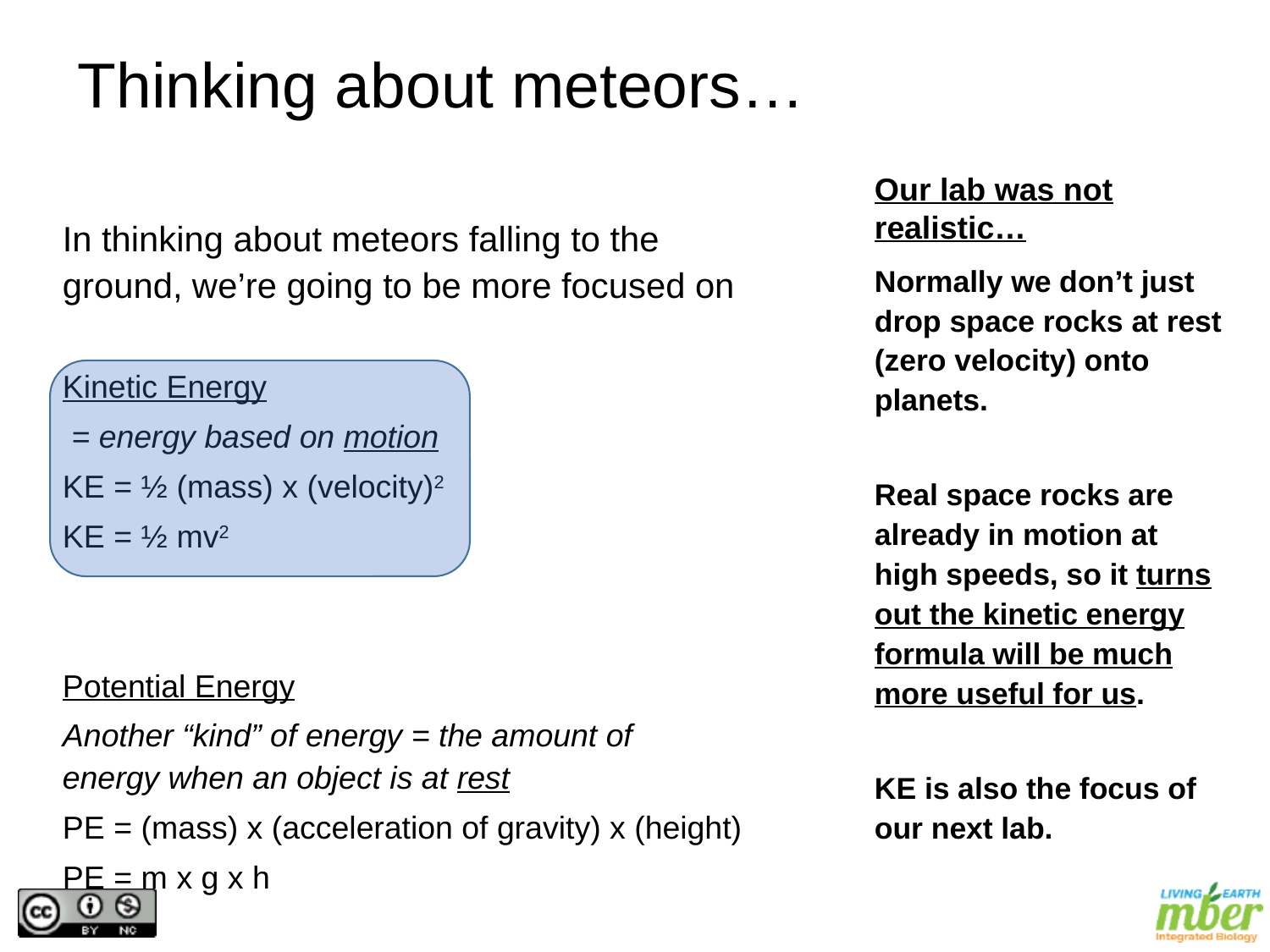

# Thinking about meteors…
Our lab was not realistic…
In thinking about meteors falling to the ground, we’re going to be more focused on

Kinetic Energy
 = energy based on motion
KE = ½ (mass) x (velocity)2
KE = ½ mv2

Potential Energy
Another “kind” of energy = the amount of
energy when an object is at rest
PE = (mass) x (acceleration of gravity) x (height)
PE = m x g x h
Normally we don’t just drop space rocks at rest (zero velocity) onto planets.

Real space rocks are already in motion at high speeds, so it turns out the kinetic energy formula will be much more useful for us.

KE is also the focus of our next lab.